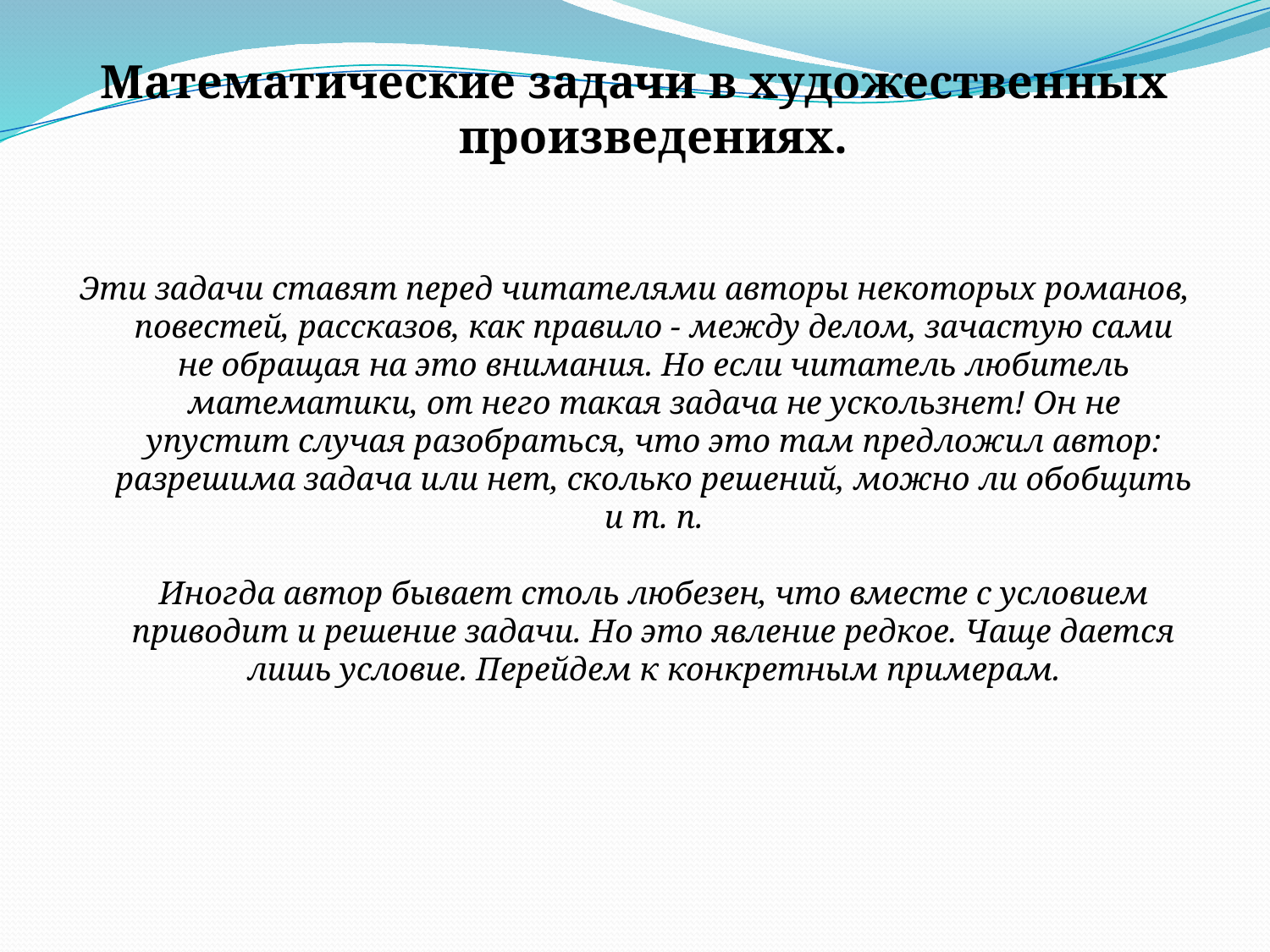

Математические задачи в художественных произведениях.

Эти задачи ставят перед читателями авторы некоторых романов, повестей, рассказов, как правило - между делом, зачастую сами не обращая на это внимания. Но если читатель любитель математики, от него такая задача не ускользнет! Он не упустит случая разобраться, что это там предложил автор: разрешима задача или нет, сколько решений, можно ли обобщить и т. п.
Иногда автор бывает столь любезен, что вместе с условием приводит и решение задачи. Но это явление редкое. Чаще дается лишь условие. Перейдем к конкретным примерам.